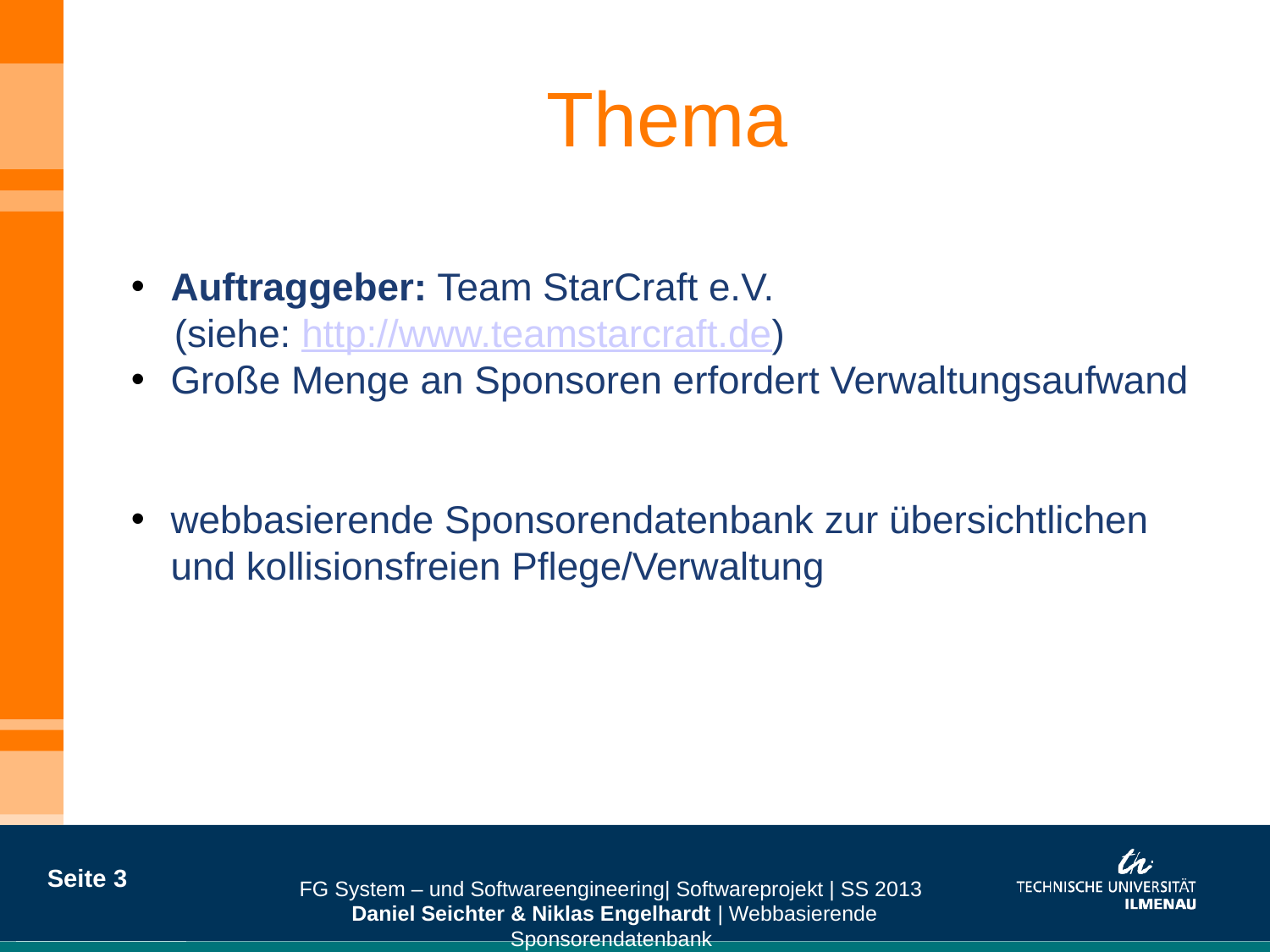

# Thema
Auftraggeber: Team StarCraft e.V.
    (siehe: http://www.teamstarcraft.de)
Große Menge an Sponsoren erfordert Verwaltungsaufwand

webbasierende Sponsorendatenbank zur übersichtlichen und kollisionsfreien Pflege/Verwaltung

FG System – und Softwareengineering| Softwareprojekt | SS 2013
Daniel Seichter & Niklas Engelhardt | Webbasierende Sponsorendatenbank
Seite 3